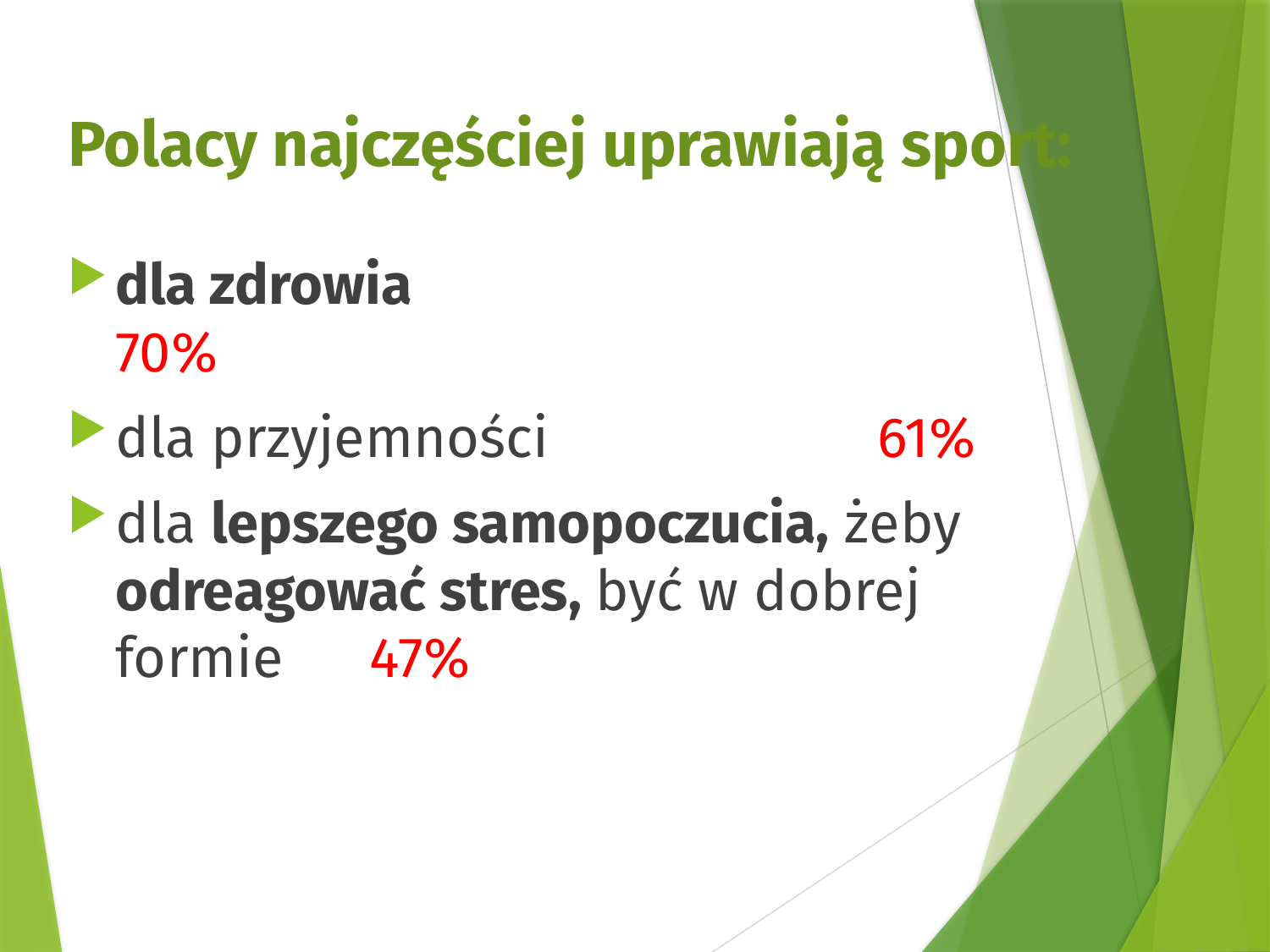

Polacy najczęściej uprawiają sport:

dla zdrowia 					70%
dla przyjemności 			61%
dla lepszego samopoczucia, żeby odreagować stres, być w dobrej formie 	47%